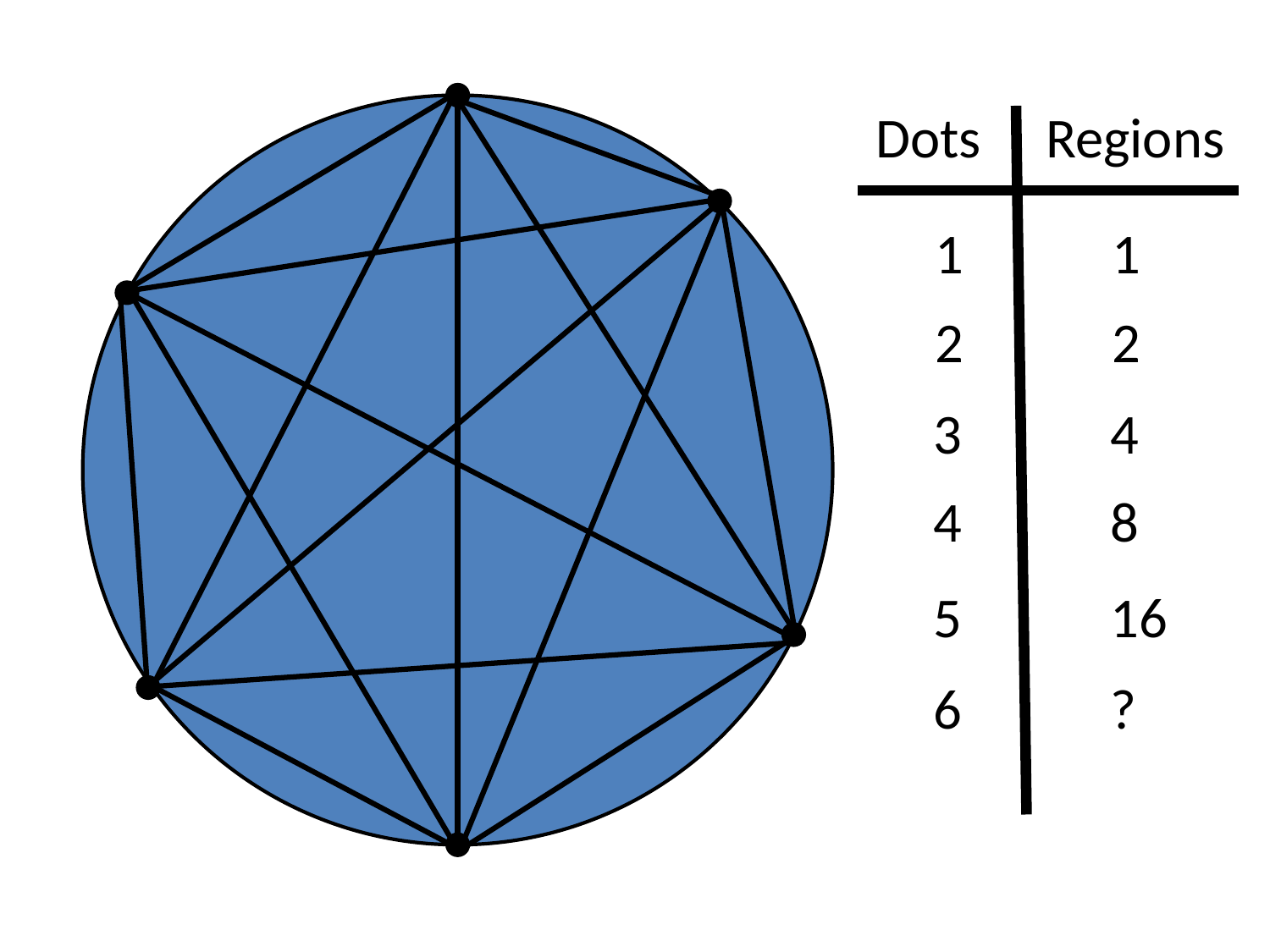

Dots
Regions

1
1

2
2
3
4
4
8
5
16

6
?